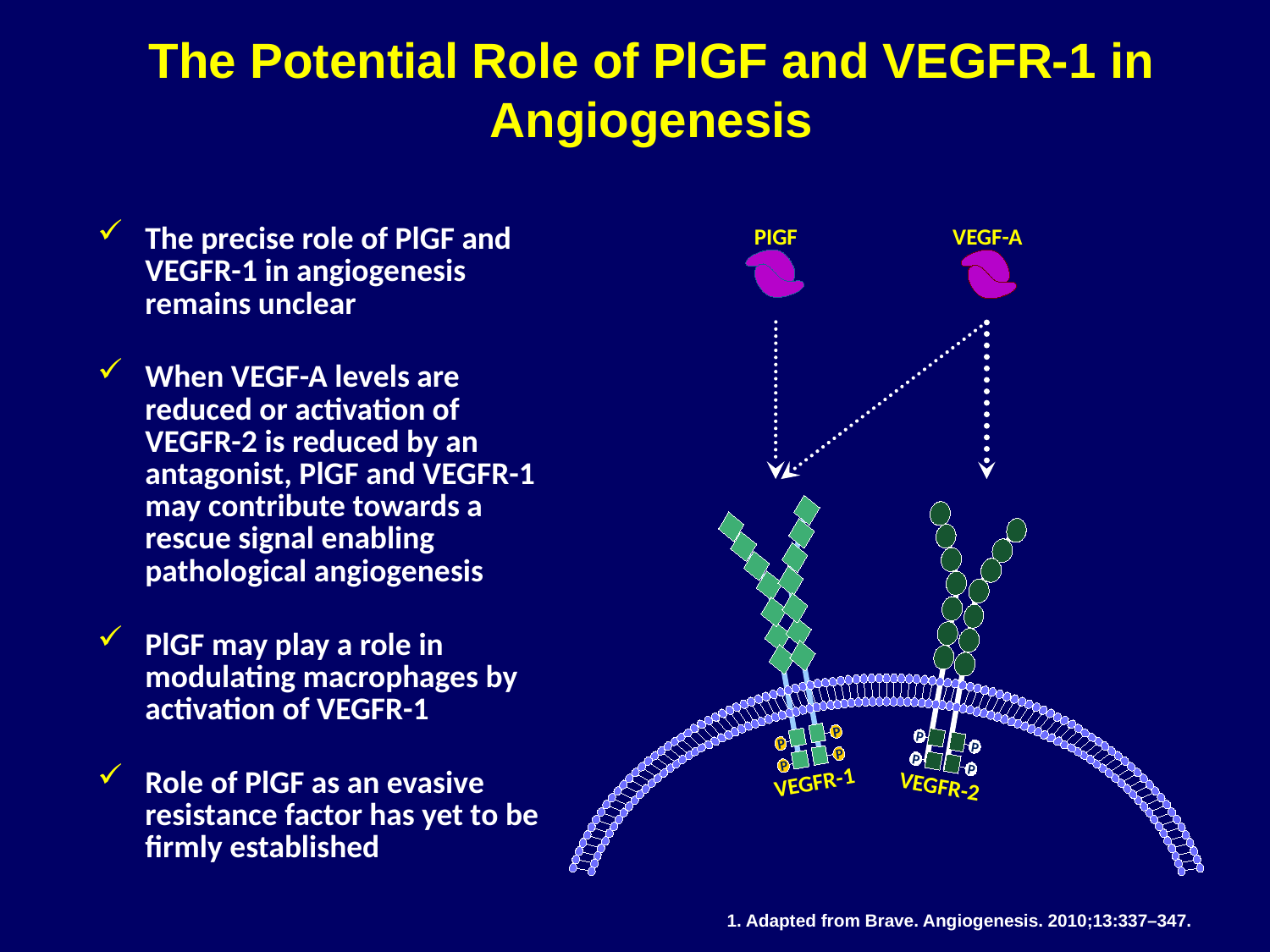

# The Potential Role of PlGF and VEGFR-1 in Angiogenesis
The precise role of PlGF and VEGFR-1 in angiogenesis remains unclear
When VEGF-A levels are reduced or activation of VEGFR-2 is reduced by an antagonist, PlGF and VEGFR-1 may contribute towards a rescue signal enabling pathological angiogenesis
PlGF may play a role in modulating macrophages by activation of VEGFR-1
Role of PlGF as an evasive resistance factor has yet to be firmly established
PIGF
VEGF-A

P

P

P

P

P

P

P

P

VEGFR-1
VEGFR-2
1. Adapted from Brave. Angiogenesis. 2010;13:337–347.